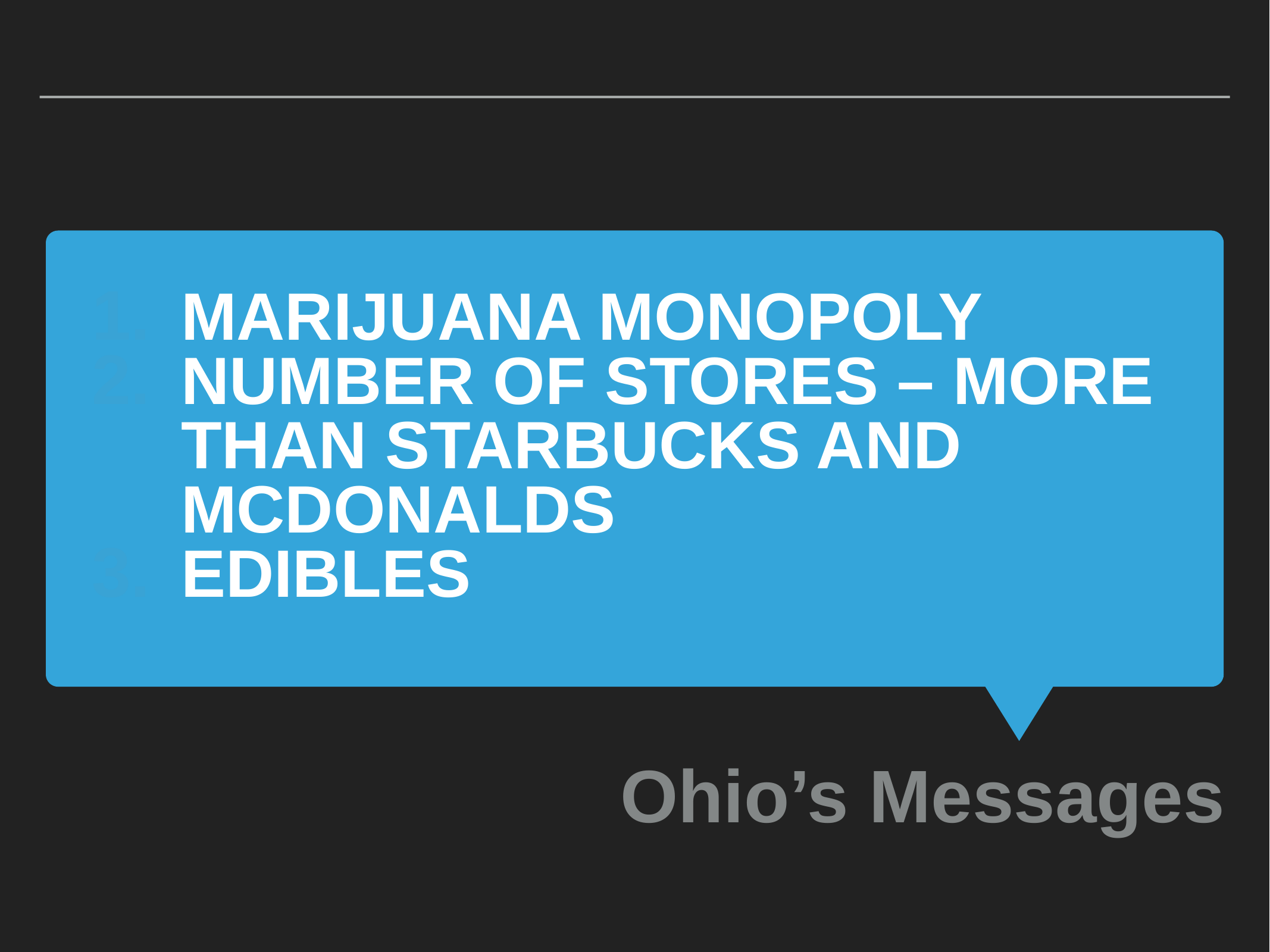

Marijuana Monopoly
Number of Stores – more than starbucks and mcdonalds
edibles
Ohio’s Messages